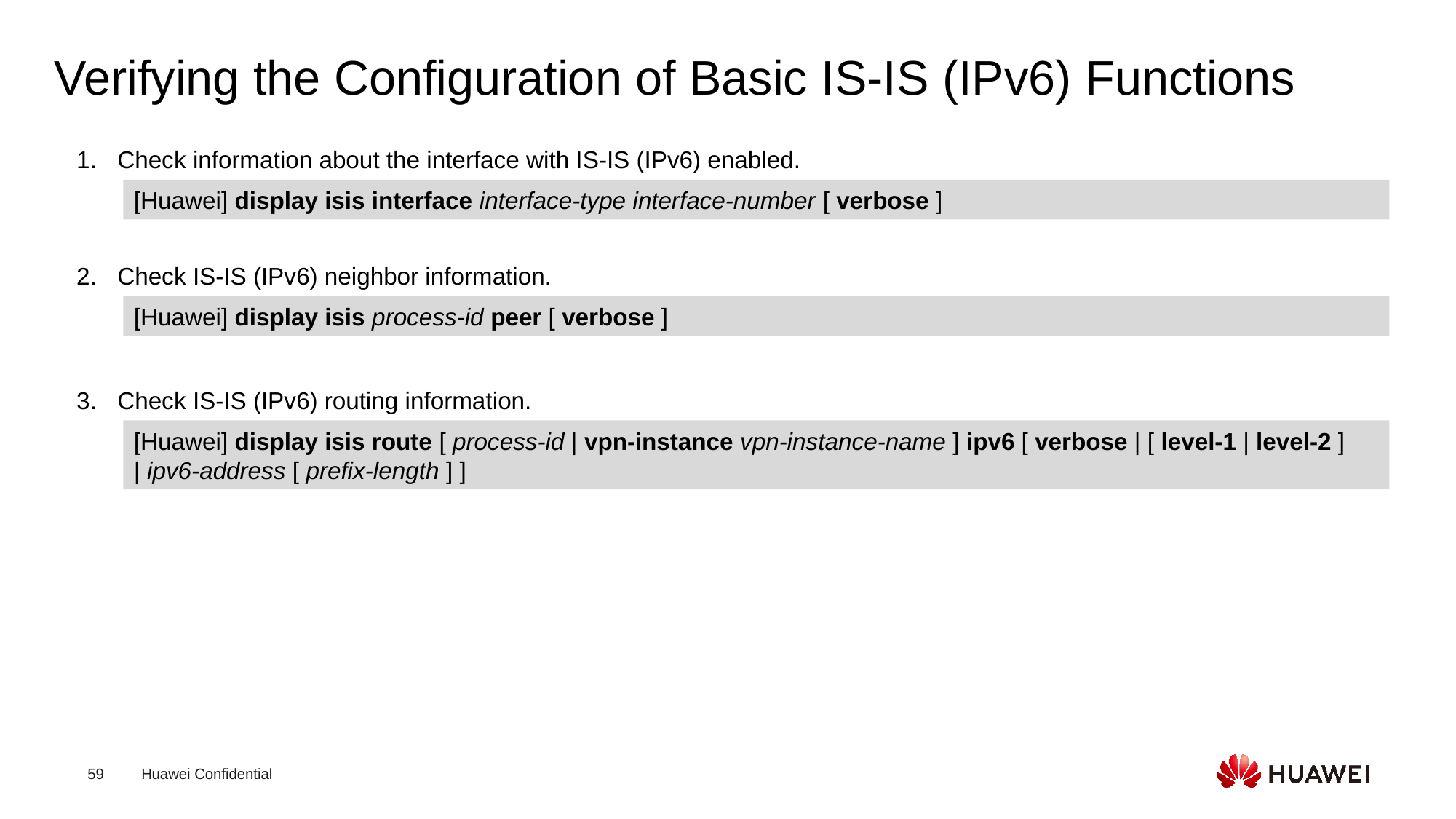

# Verifying the Configuration of Basic IS-IS (IPv6) Functions
Check information about the interface with IS-IS (IPv6) enabled.
[Huawei] display isis interface interface-type interface-number [ verbose ]
Check IS-IS (IPv6) neighbor information.
[Huawei] display isis process-id peer [ verbose ]
Check IS-IS (IPv6) routing information.
[Huawei] display isis route [ process-id | vpn-instance vpn-instance-name ] ipv6 [ verbose | [ level-1 | level-2 ] | ipv6-address [ prefix-length ] ]